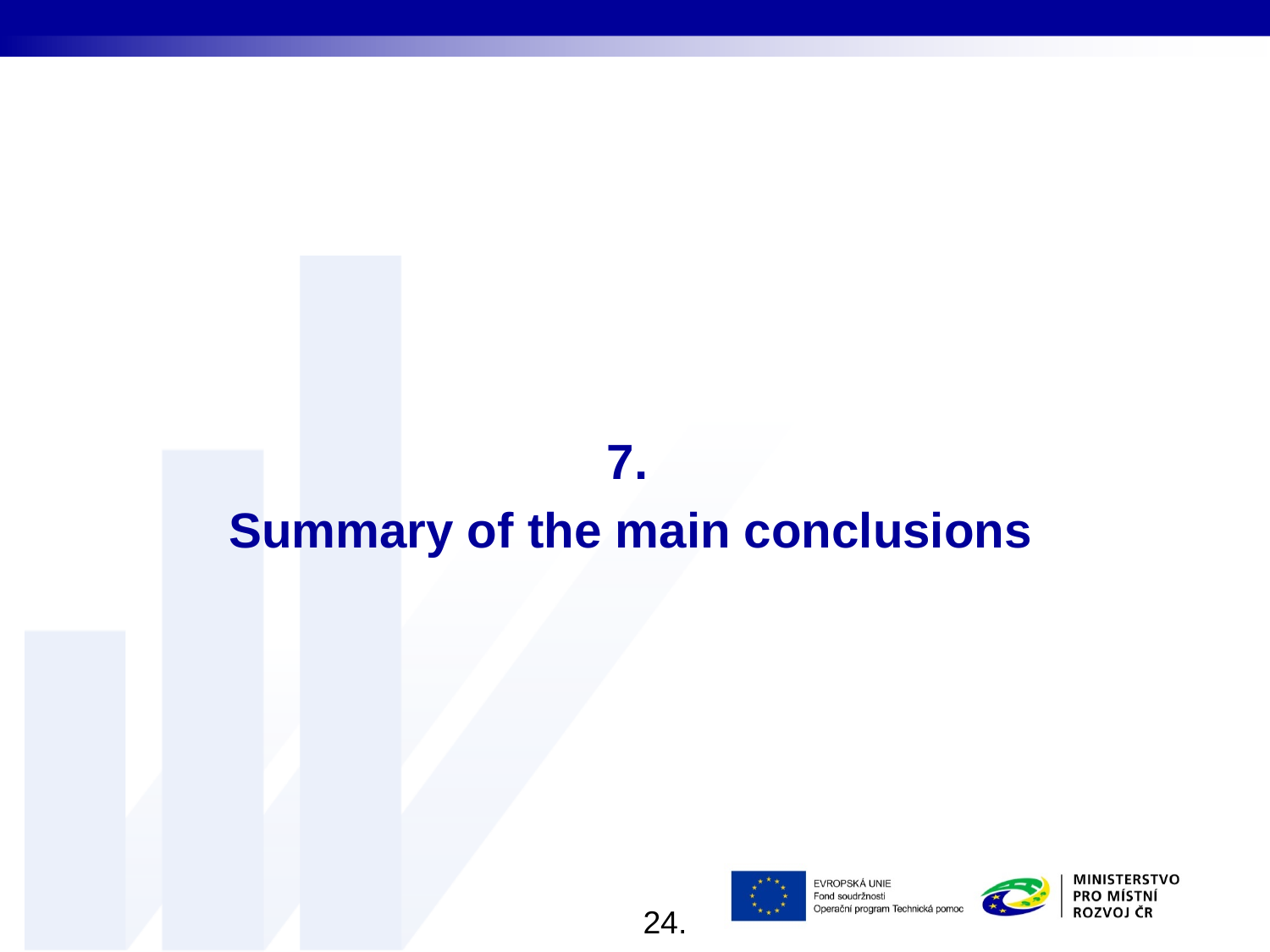

#

7.
Summary of the main conclusions

24.